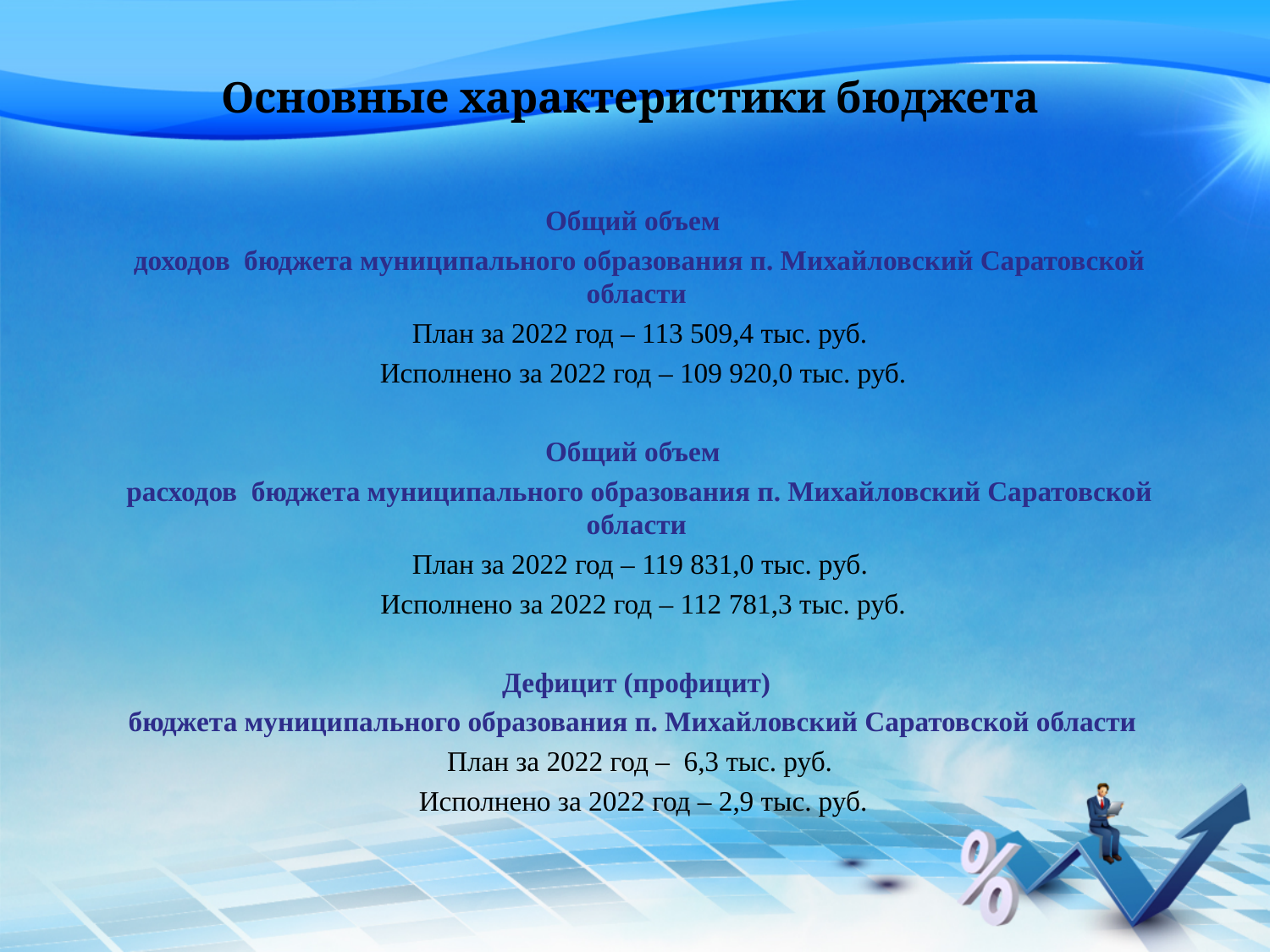

# Основные характеристики бюджета
Общий объем
доходов  бюджета муниципального образования п. Михайловский Саратовской области
План за 2022 год – 113 509,4 тыс. руб.
 Исполнено за 2022 год – 109 920,0 тыс. руб.

Общий объем
расходов  бюджета муниципального образования п. Михайловский Саратовской области
План за 2022 год – 119 831,0 тыс. руб.
 Исполнено за 2022 год – 112 781,3 тыс. руб.

Дефицит (профицит)
бюджета муниципального образования п. Михайловский Саратовской области
План за 2022 год –  6,3 тыс. руб.
 Исполнено за 2022 год – 2,9 тыс. руб.